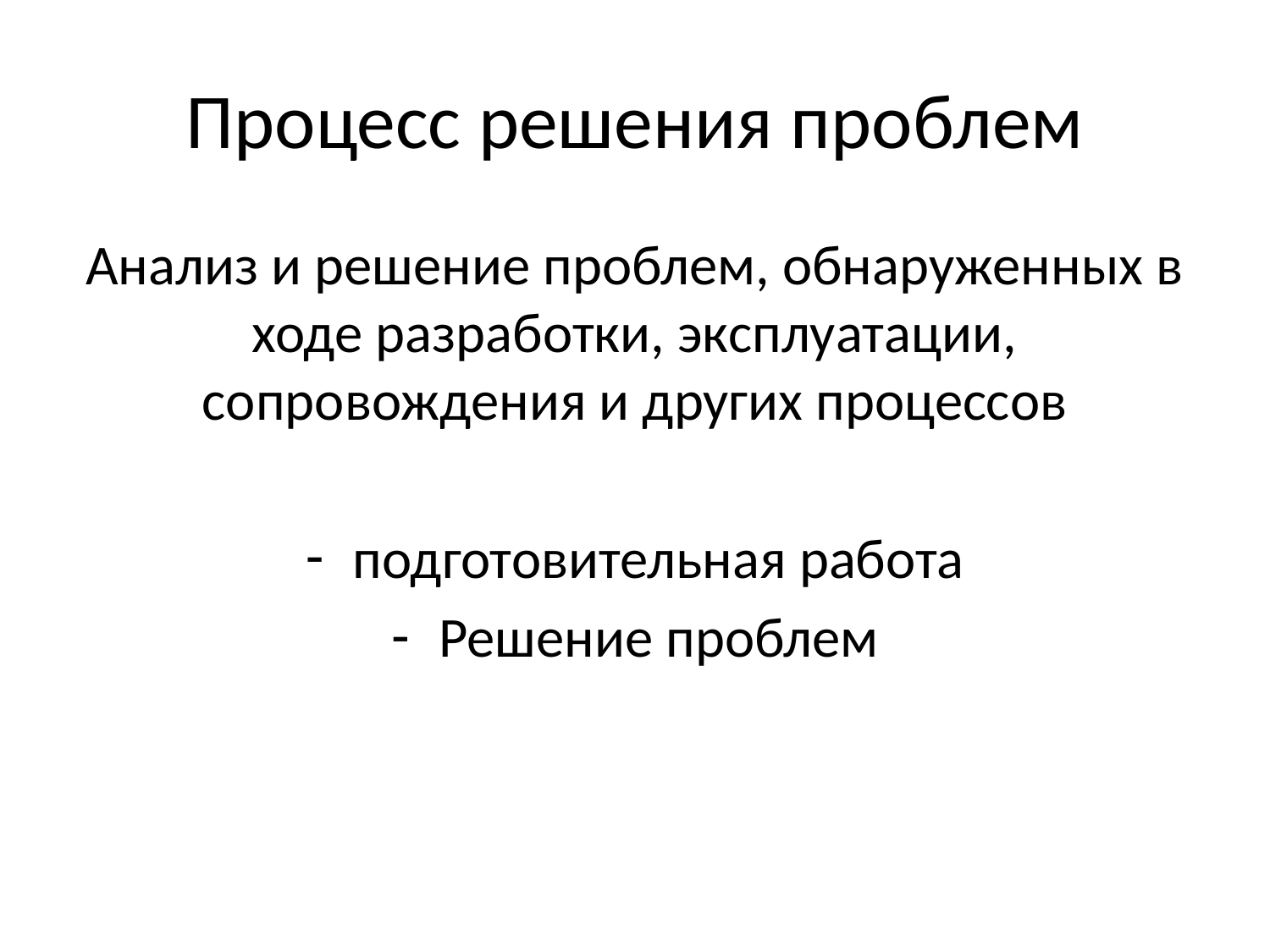

# Процесс решения проблем
Анализ и решение проблем, обнаруженных в ходе разработки, эксплуатации, сопровождения и других процессов

подготовительная работа
Решение проблем